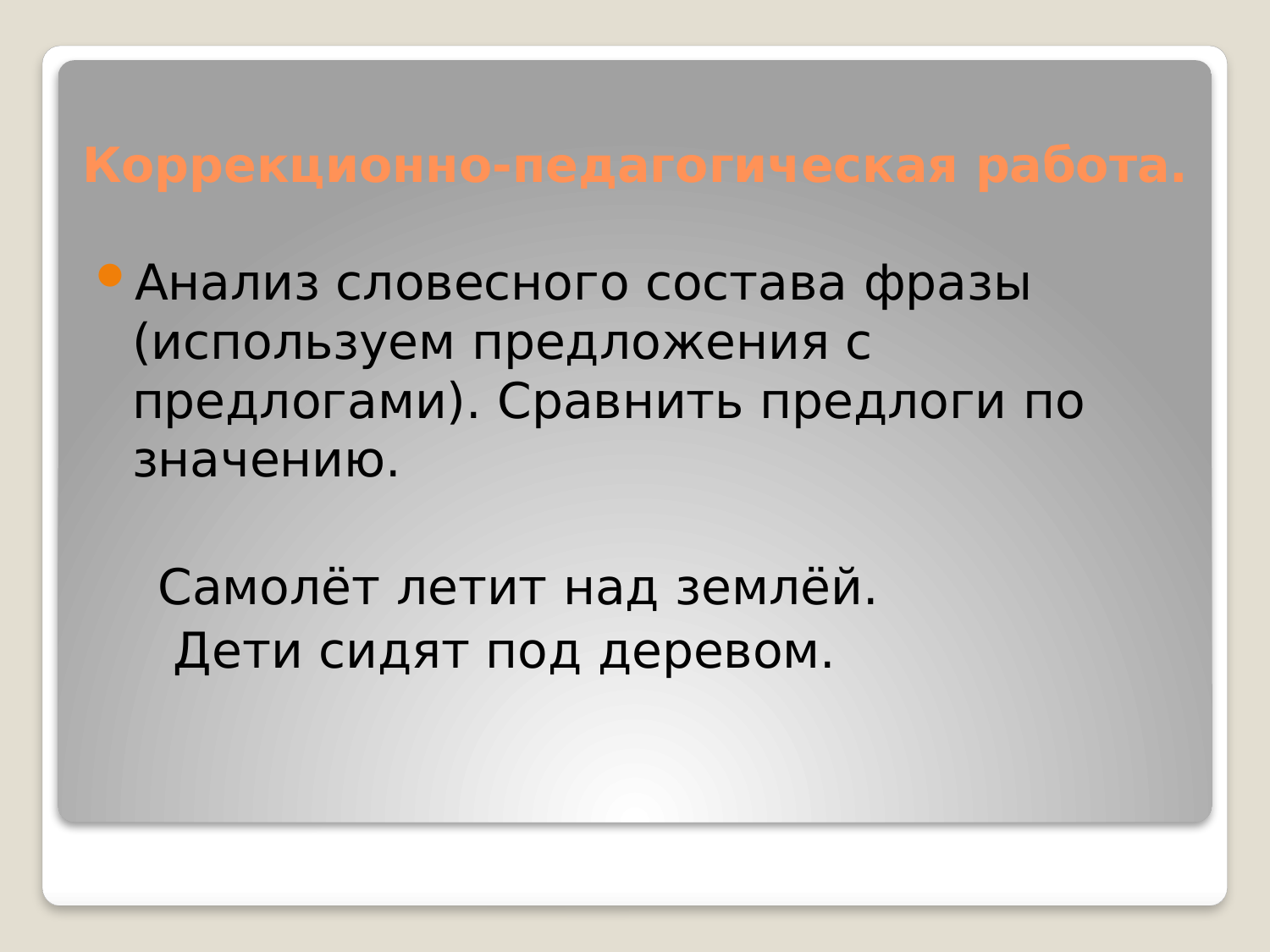

# Коррекционно-педагогическая работа.
Анализ словесного состава фразы  (используем предложения с предлогами). Сравнить предлоги по значению.

    Самолёт летит над землёй.
     Дети сидят под деревом.